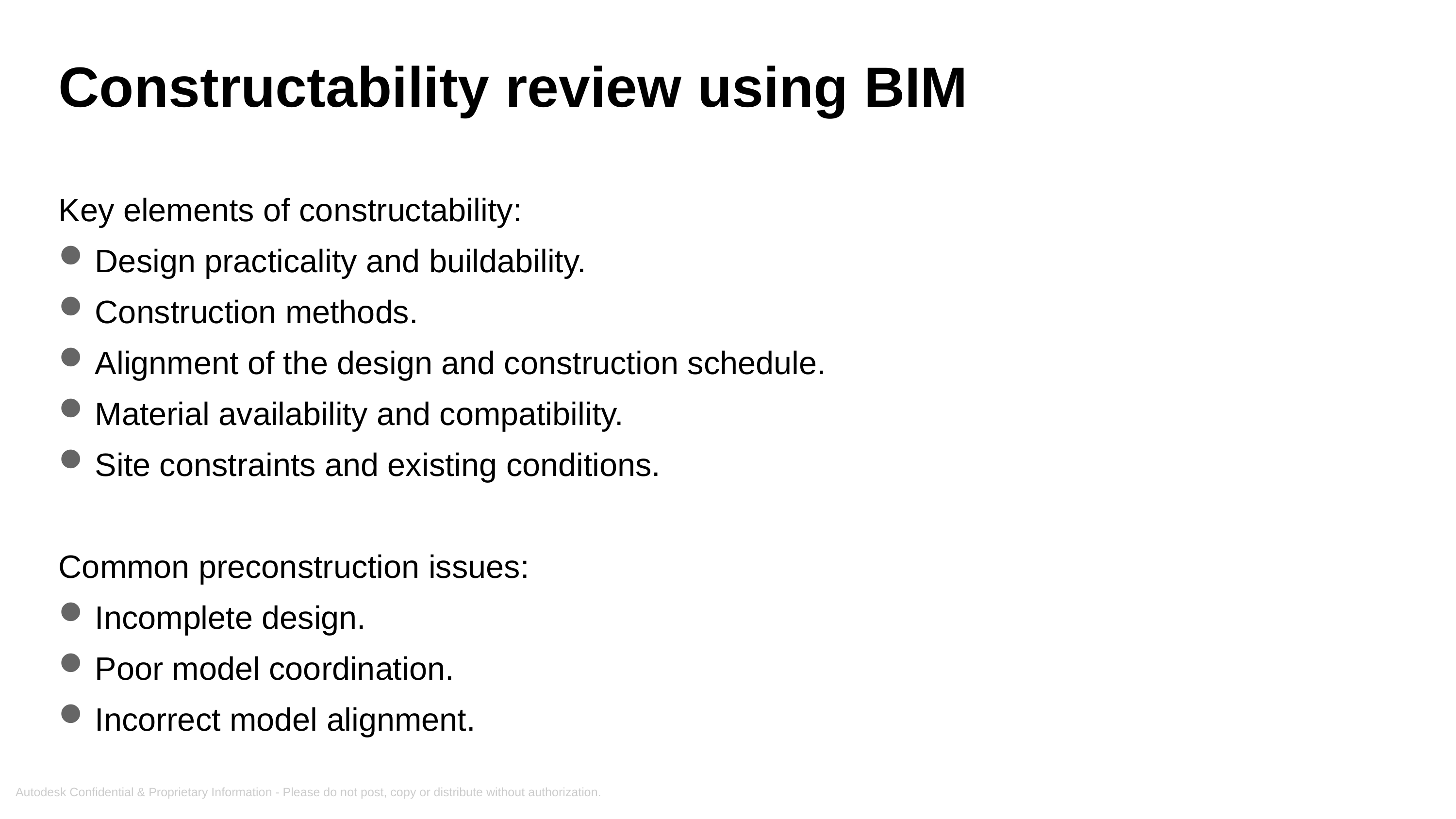

# Constructability review using BIM
Key elements of constructability:
Design practicality and buildability.
Construction methods.
Alignment of the design and construction schedule.
Material availability and compatibility.
Site constraints and existing conditions.

Common preconstruction issues:
Incomplete design.
Poor model coordination.
Incorrect model alignment.
Autodesk Confidential & Proprietary Information - Please do not post, copy or distribute without authorization.